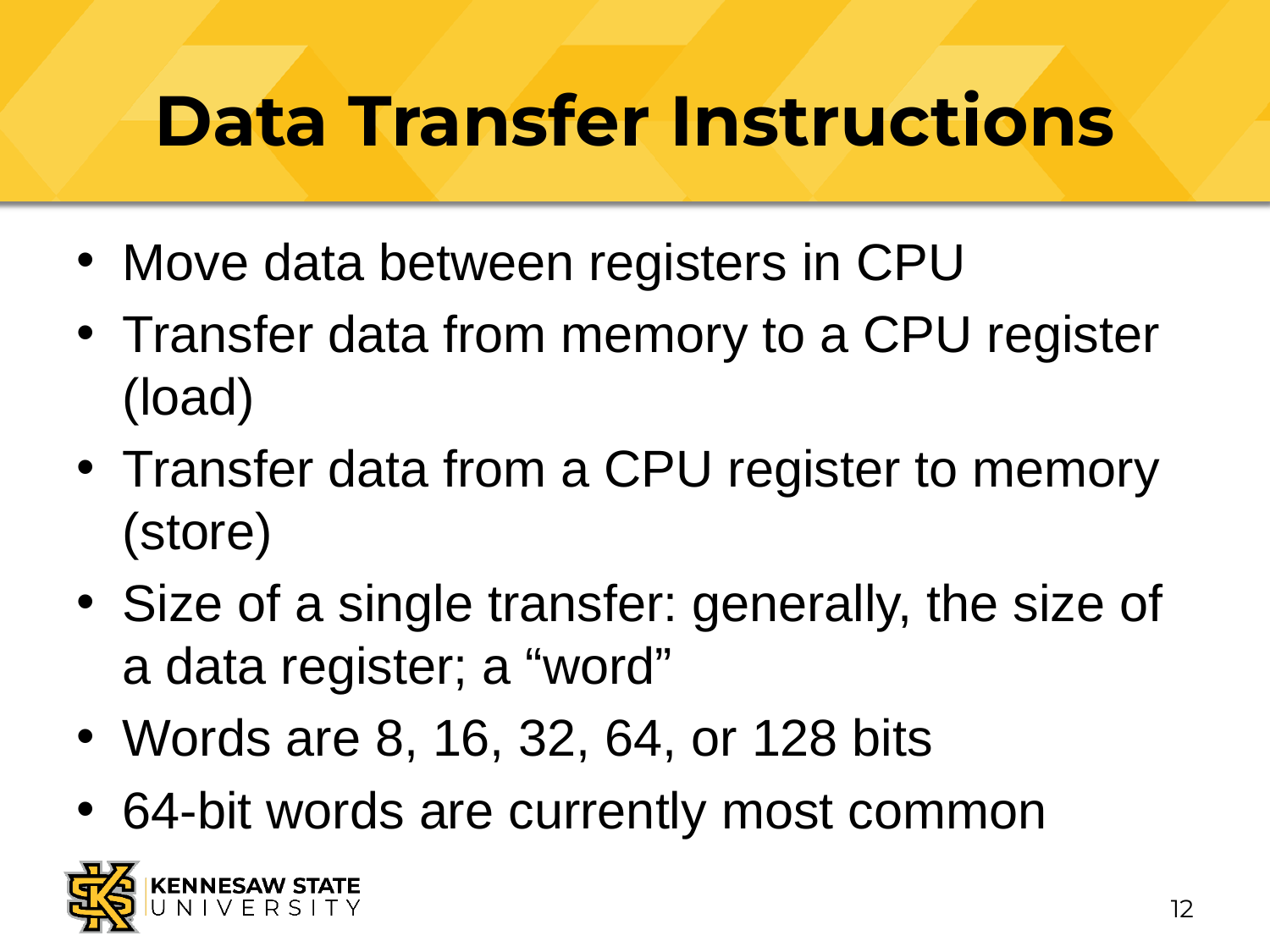

# Data Transfer Instructions
Move data between registers in CPU
Transfer data from memory to a CPU register (load)
Transfer data from a CPU register to memory (store)
Size of a single transfer: generally, the size of a data register; a “word”
Words are 8, 16, 32, 64, or 128 bits
64-bit words are currently most common
12